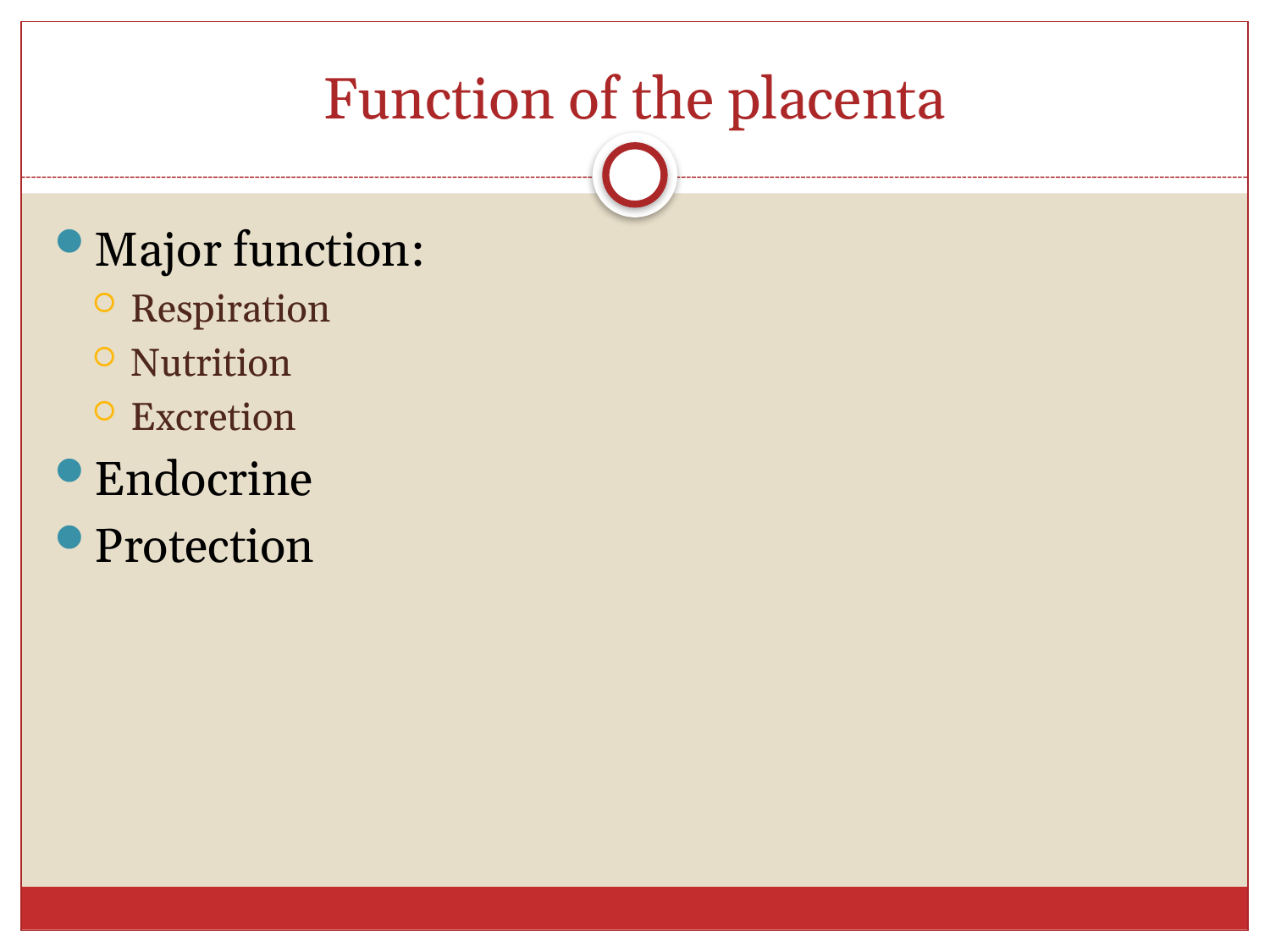

# Function of the placenta
Major function:
Respiration
Nutrition
Excretion
Endocrine
Protection